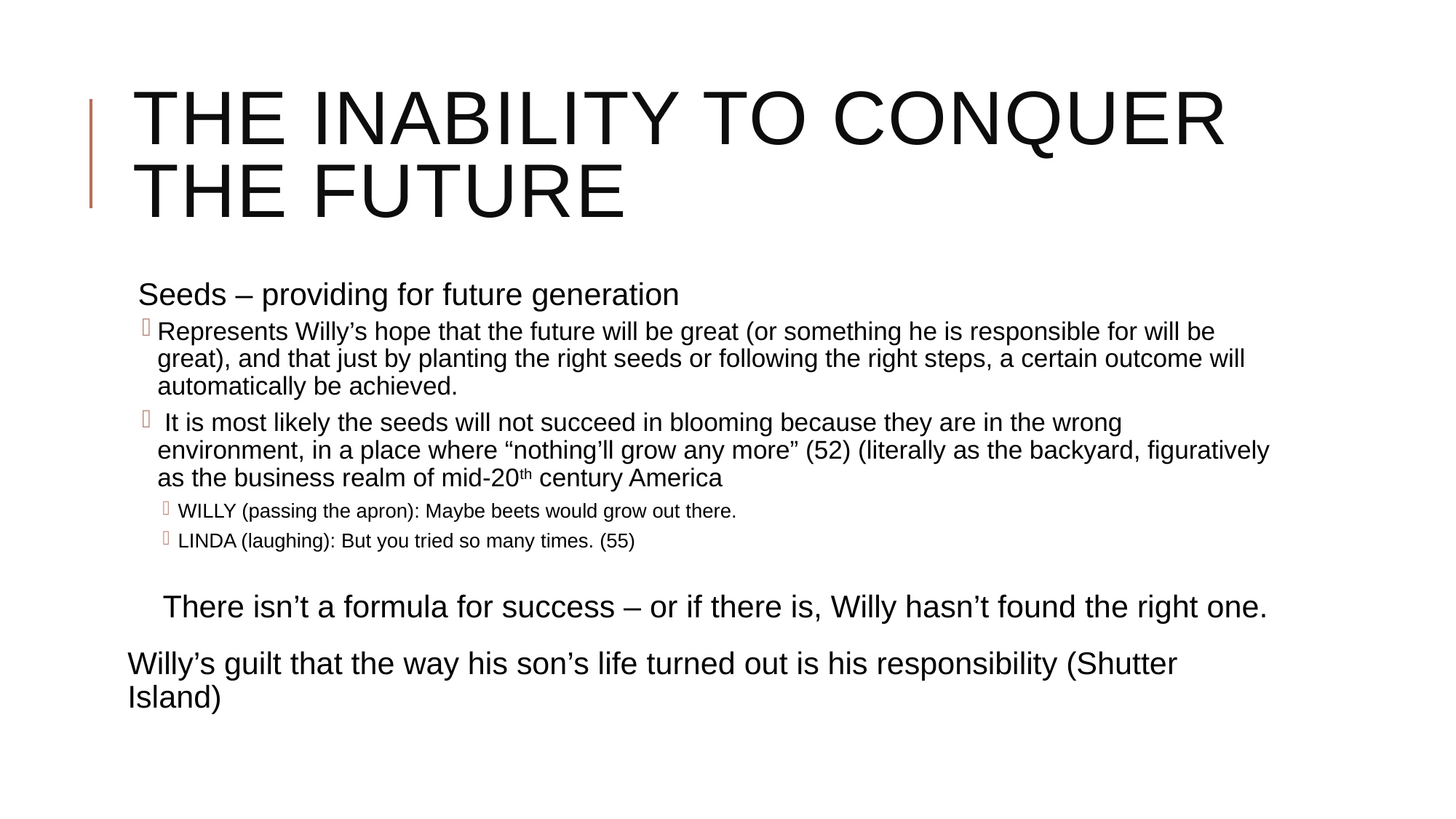

# The inability to conquer the future
Seeds – providing for future generation
Represents Willy’s hope that the future will be great (or something he is responsible for will be great), and that just by planting the right seeds or following the right steps, a certain outcome will automatically be achieved.
 It is most likely the seeds will not succeed in blooming because they are in the wrong environment, in a place where “nothing’ll grow any more” (52) (literally as the backyard, figuratively as the business realm of mid-20th century America
WILLY (passing the apron): Maybe beets would grow out there.
LINDA (laughing): But you tried so many times. (55)

There isn’t a formula for success – or if there is, Willy hasn’t found the right one.
Willy’s guilt that the way his son’s life turned out is his responsibility (Shutter Island)